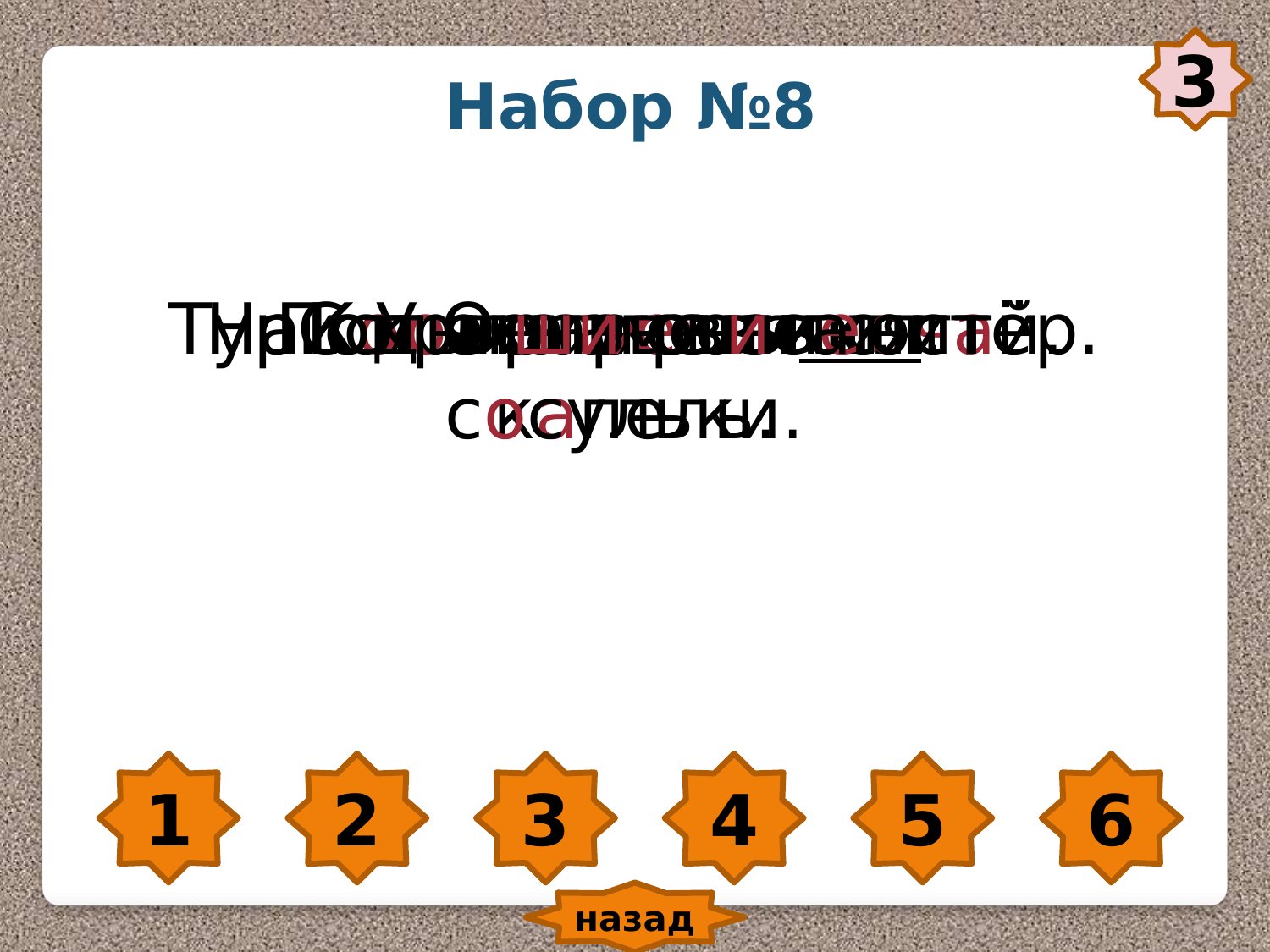

3
Набор №8
Котята резвятся.
С крыши свисают сосульки.
У Оли коньки.
На столе пироги и чай.
Туристы развели костёр.
Под окнами звенит капель.
1
2
3
4
5
6
назад